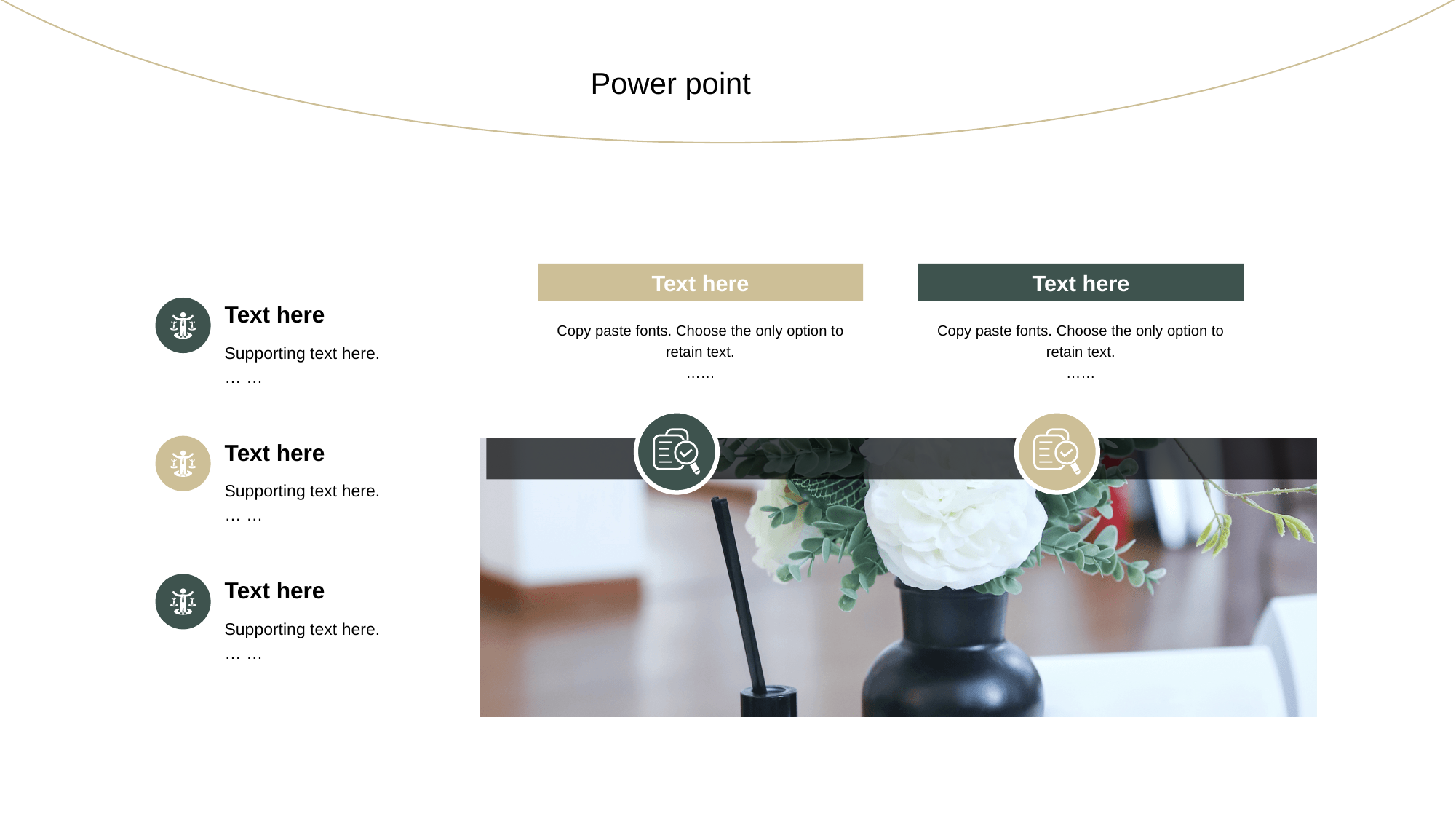

Power point
Text here
Text here
Text here
Supporting text here.
… …

Copy paste fonts. Choose the only option to retain text.
……
Copy paste fonts. Choose the only option to retain text.
……

Text here
Supporting text here.
… …

Text here
Supporting text here.
… …